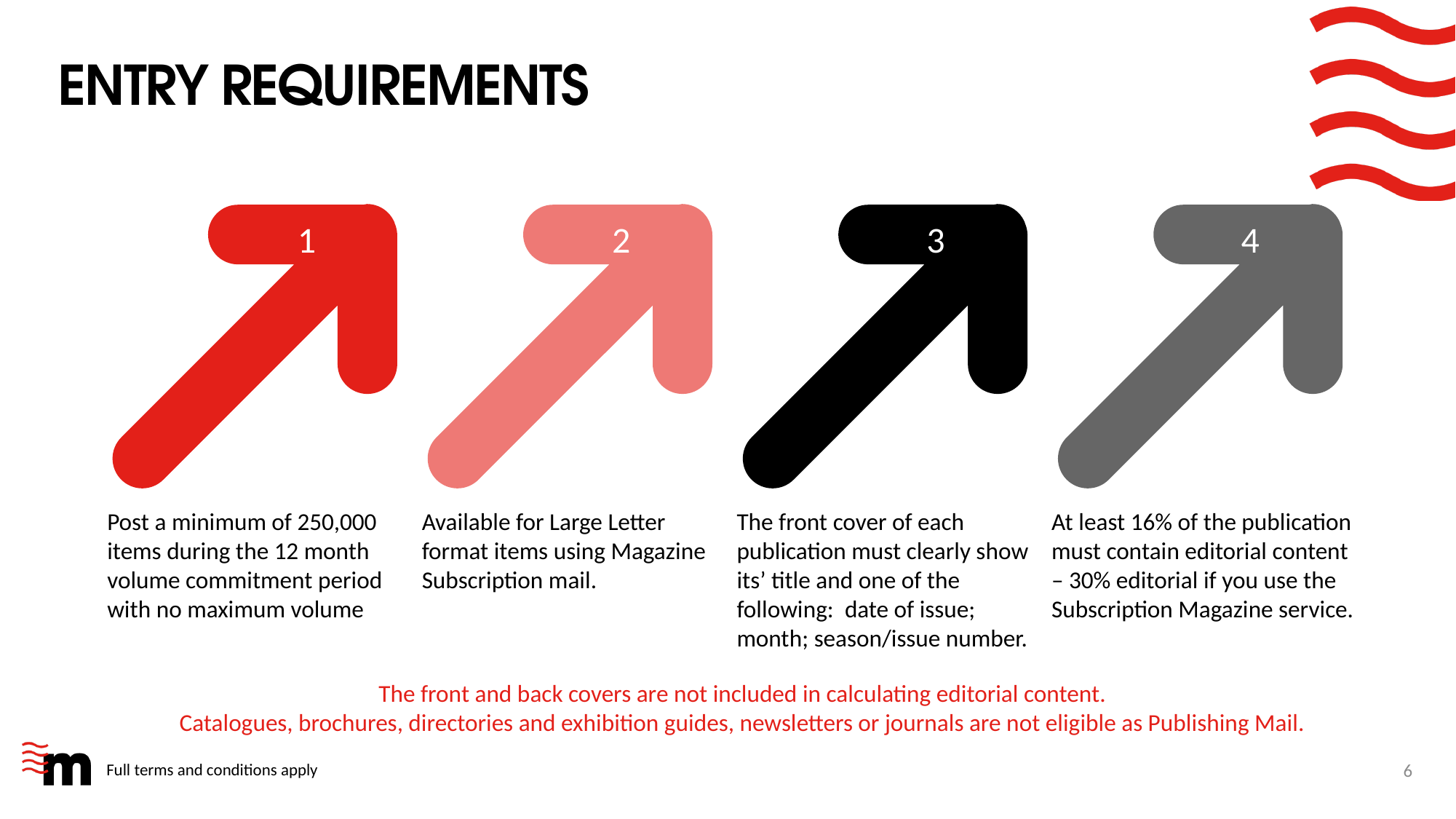

# Entry requirements

1
2
3
4
Post a minimum of 250,000 items during the 12 month volume commitment period with no maximum volume
Available for Large Letter format items using Magazine Subscription mail.
The front cover of each publication must clearly show its’ title and one of the following:  date of issue; month; season/issue number.
At least 16% of the publication must contain editorial content – 30% editorial if you use the Subscription Magazine service.
The front and back covers are not included in calculating editorial content.
Catalogues, brochures, directories and exhibition guides, newsletters or journals are not eligible as Publishing Mail.
6
Full terms and conditions apply